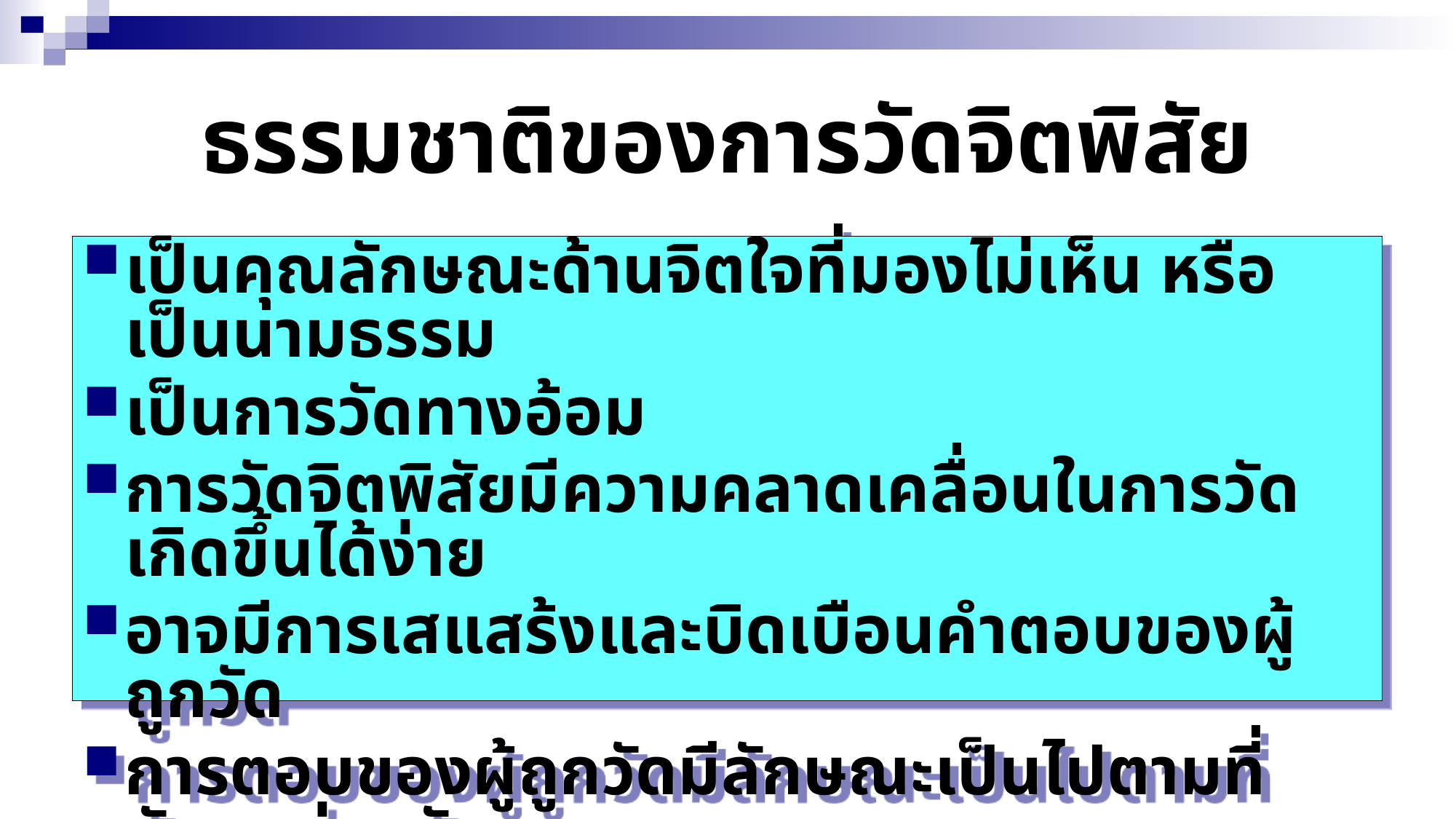

# ธรรมชาติของการวัดจิตพิสัย
เป็นคุณลักษณะด้านจิตใจที่มองไม่เห็น หรือ เป็นนามธรรม
เป็นการวัดทางอ้อม
การวัดจิตพิสัยมีความคลาดเคลื่อนในการวัดเกิดขึ้นได้ง่าย
อาจมีการเสแสร้งและบิดเบือนคำตอบของผู้ถูกวัด
การตอบของผู้ถูกวัดมีลักษณะเป็นไปตามที่สังคมมุ่งหวัง